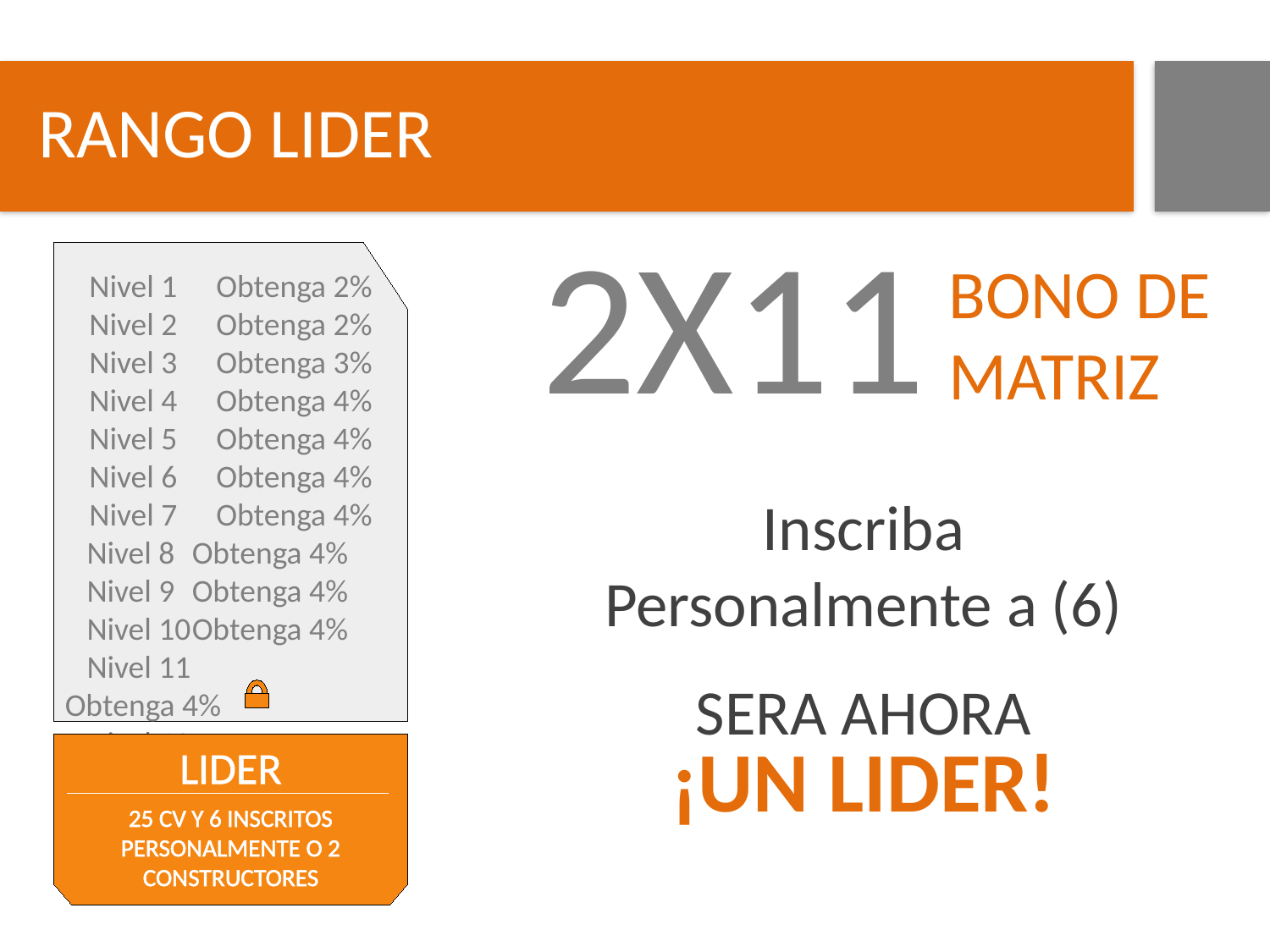

RANGO LIDER
2X11
BONO DE MATRIZ

Nivel 1	Obtenga 2%
Nivel 2	Obtenga 2%
Nivel 3	Obtenga 3%
Nivel 4	Obtenga 4%
Nivel 5	Obtenga 4%
Nivel 6	Obtenga 4%
Nivel 7	Obtenga 4%
Nivel 8	Obtenga 4%
Nivel 9	Obtenga 4%
Nivel 10	Obtenga 4%
Nivel 11		Obtenga 4%
Nivel 12
Inscriba Personalmente a (6)
SERA AHORA
¡UN LIDER!

LIDER
25 CV Y 6 INSCRITOS PERSONALMENTE O 2 CONSTRUCTORES